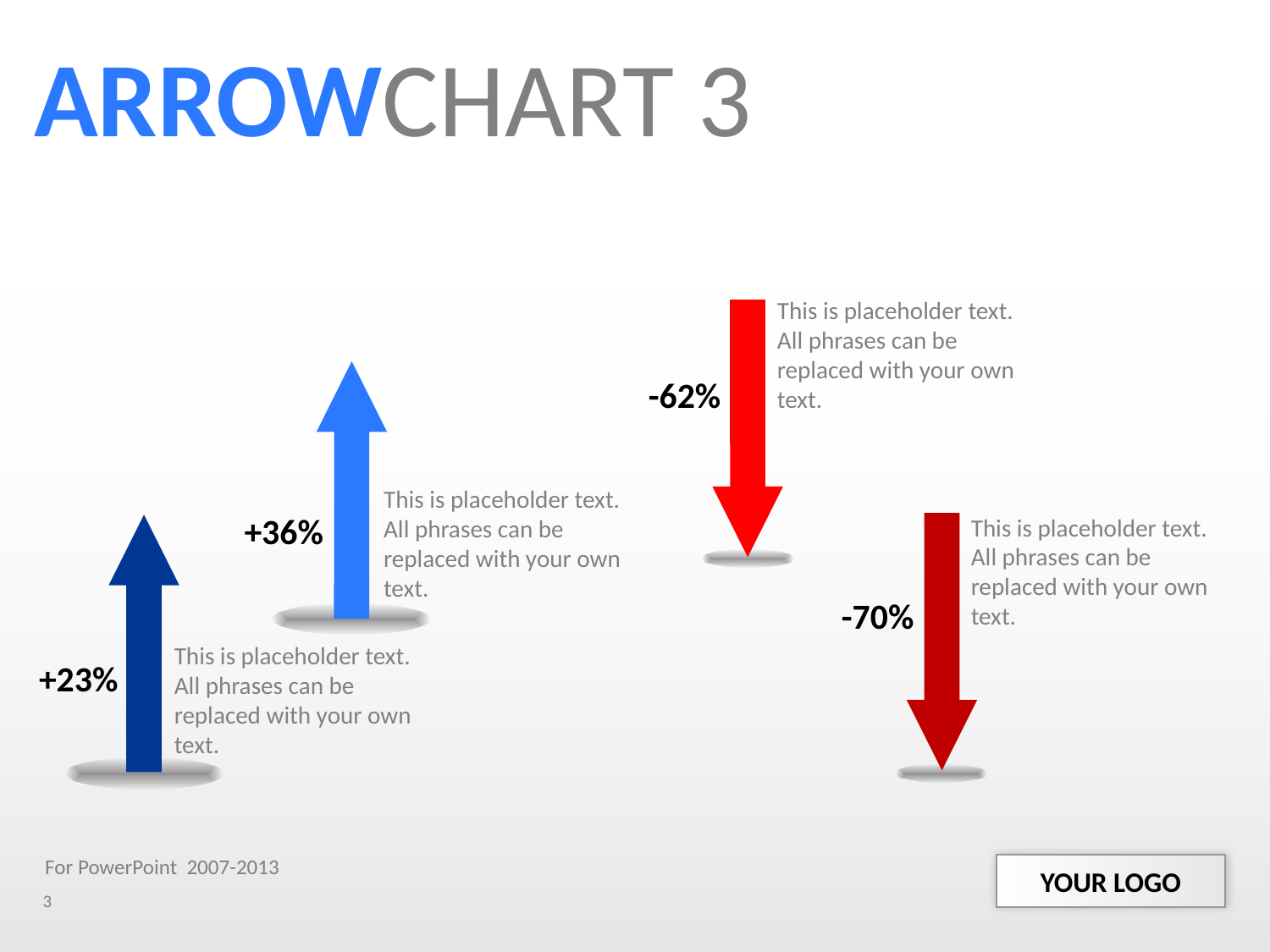

ARROWCHART 3
This is placeholder text.
All phrases can be replaced with your own text.

-62%

This is placeholder text.
All phrases can be replaced with your own text.
+36%

This is placeholder text.
All phrases can be replaced with your own text.

-70%

This is placeholder text.
All phrases can be replaced with your own text.
+23%

For PowerPoint  2007-2013